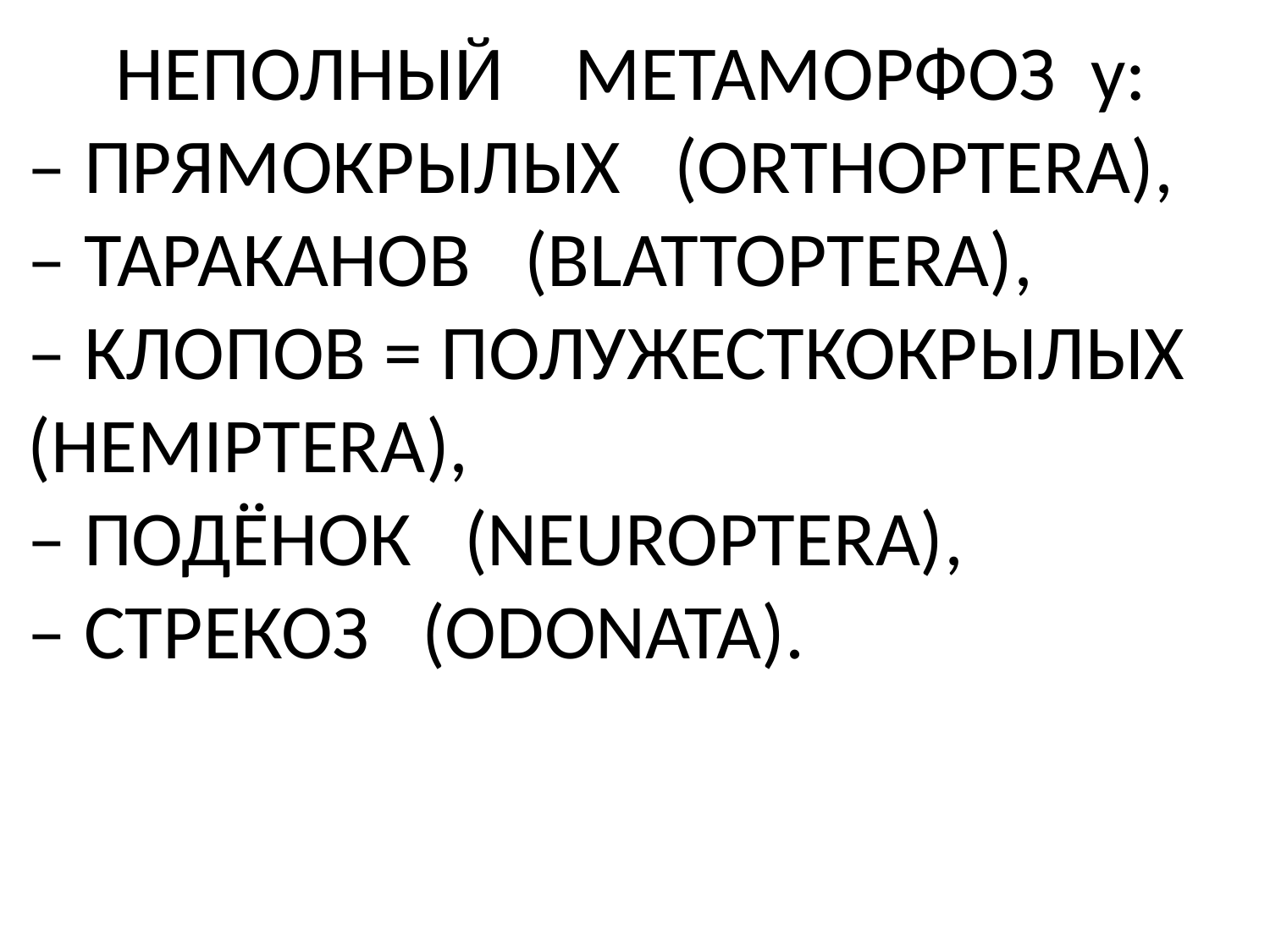

# НЕПОЛНЫЙ    МЕТАМОРФОЗ  у: – ПРЯ­МОКРЫЛЫХ   (ORTHOPTERA), – ТАРАКАНОВ   (BLATTOPTERA), – КЛОПОВ = ПОЛУЖЕСТКОКРЫЛЫХ (HEMIPTERA), – ПО­ДЁНОК   (NEUROPTERA), – СТРЕКОЗ   (ODONATA).